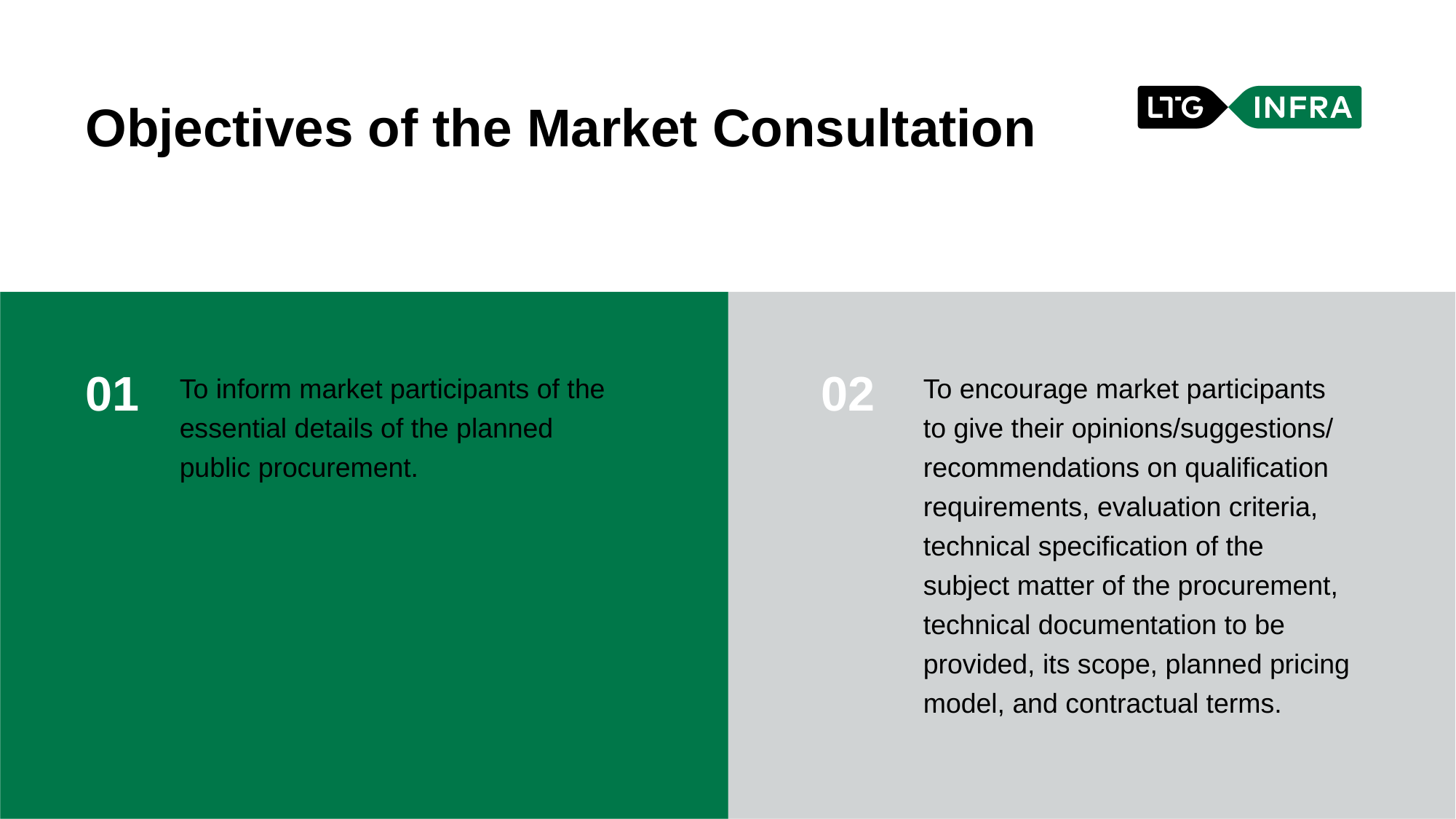

Objectives of the Market Consultation

To encourage market participants to give their opinions/suggestions/ recommendations on qualification requirements, evaluation criteria, technical specification of the subject matter of the procurement, technical documentation to be provided, its scope, planned pricing model, and contractual terms.

To inform market participants of the essential details of the planned public procurement.
01
02